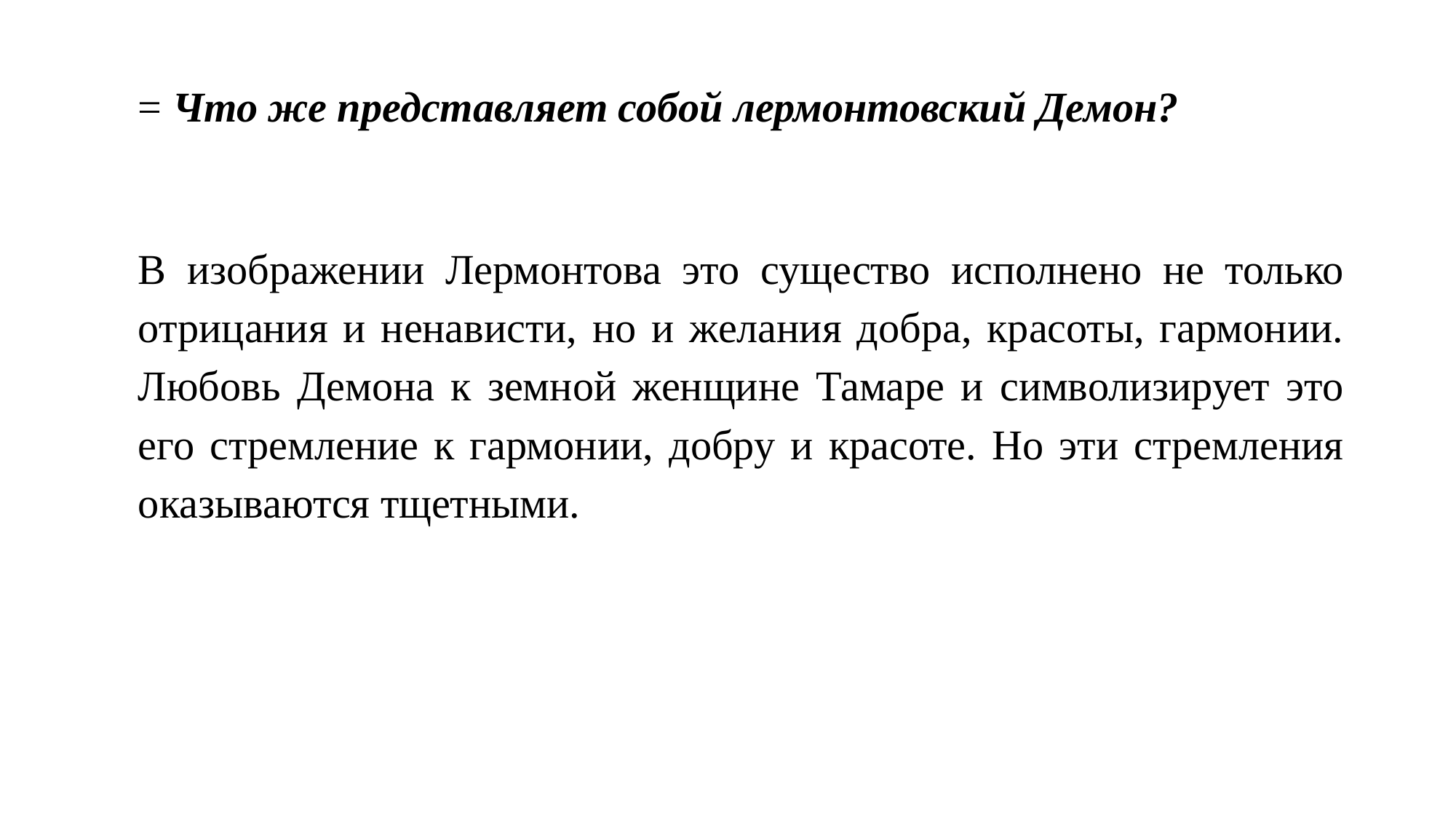

#
= Что же представляет собой лермонтовский Демон?

В изображении Лермонтова это существо исполнено не только отрицания и ненависти, но и желания добра, красоты, гармонии. Любовь Демона к земной женщине Тамаре и символизирует это его стремление к гармонии, добру и красоте. Но эти стремления оказываются тщетными.